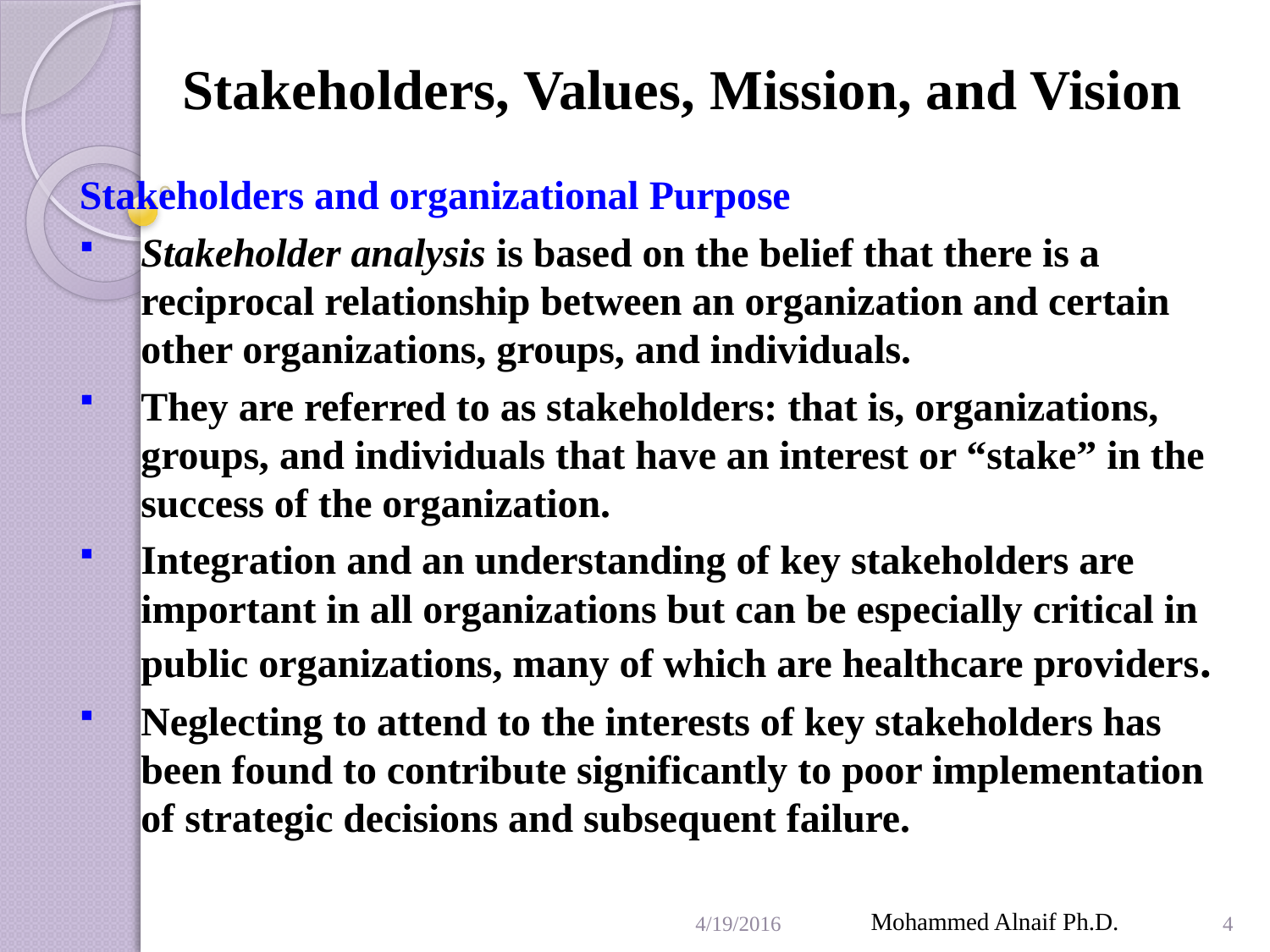

# Stakeholders, Values, Mission, and Vision
Stakeholders and organizational Purpose
Stakeholder analysis is based on the belief that there is a reciprocal relationship between an organization and certain other organizations, groups, and individuals.
They are referred to as stakeholders: that is, organizations, groups, and individuals that have an interest or “stake” in the success of the organization.
Integration and an understanding of key stakeholders are important in all organizations but can be especially critical in public organizations, many of which are healthcare providers.
Neglecting to attend to the interests of key stakeholders has been found to contribute significantly to poor implementation of strategic decisions and subsequent failure.
4/19/2016
Mohammed Alnaif Ph.D.
4